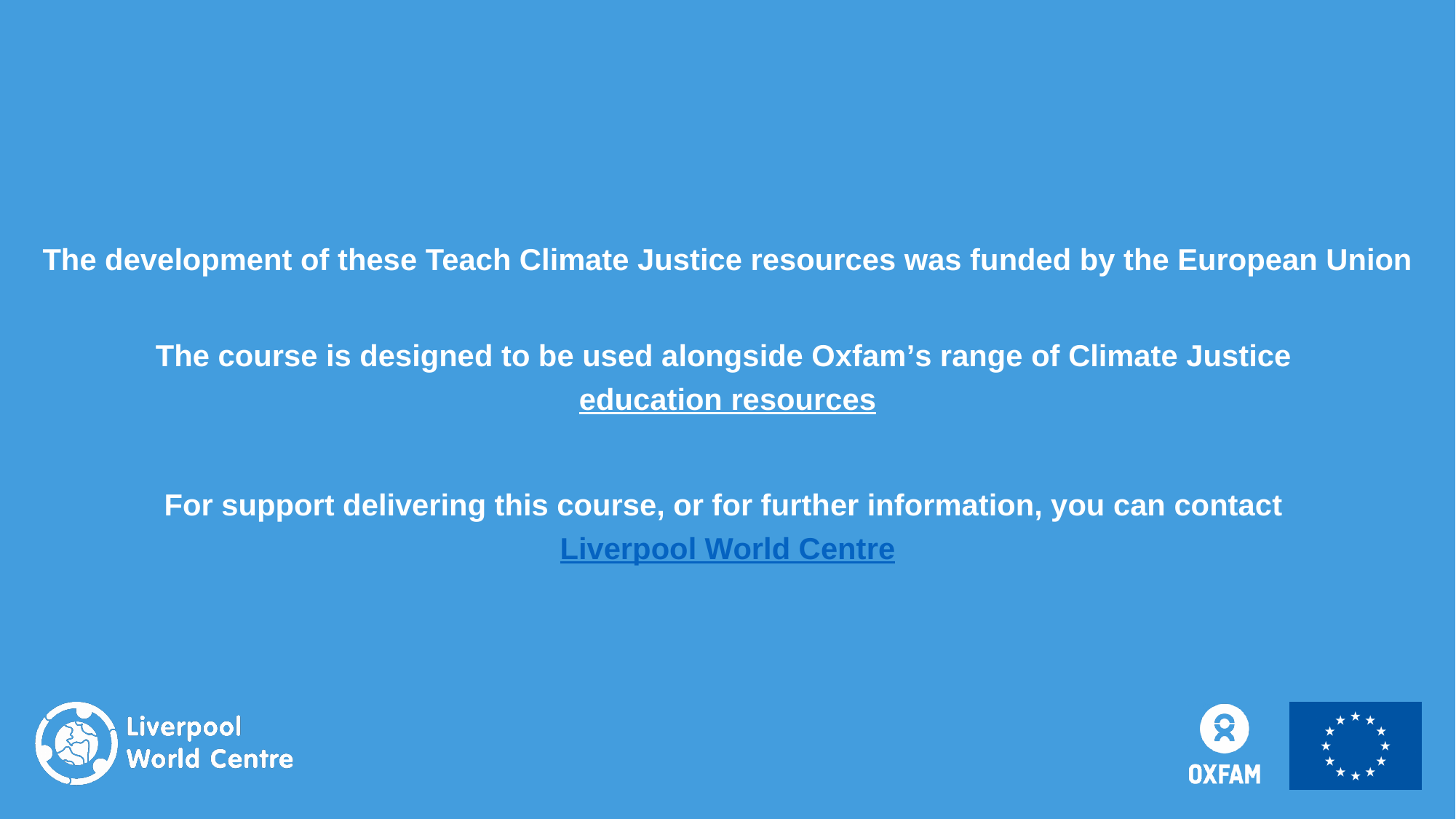

The development of these Teach Climate Justice resources was funded by the European Union
The course is designed to be used alongside Oxfam’s range of Climate Justice education resources

For support delivering this course, or for further information, you can contact Liverpool World Centre